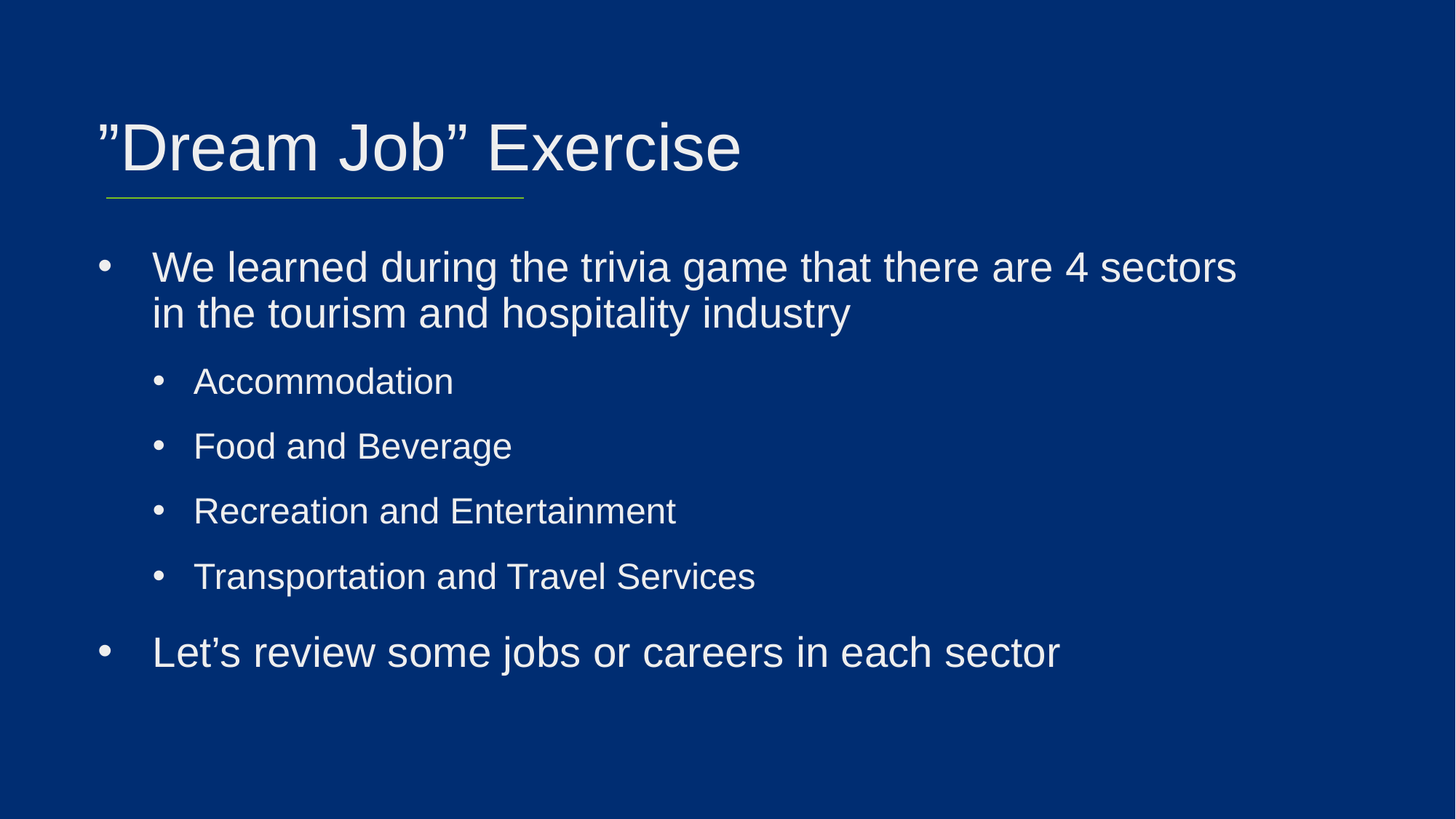

# ”Dream Job” Exercise
We learned during the trivia game that there are 4 sectors in the tourism and hospitality industry
Accommodation
Food and Beverage
Recreation and Entertainment
Transportation and Travel Services
Let’s review some jobs or careers in each sector